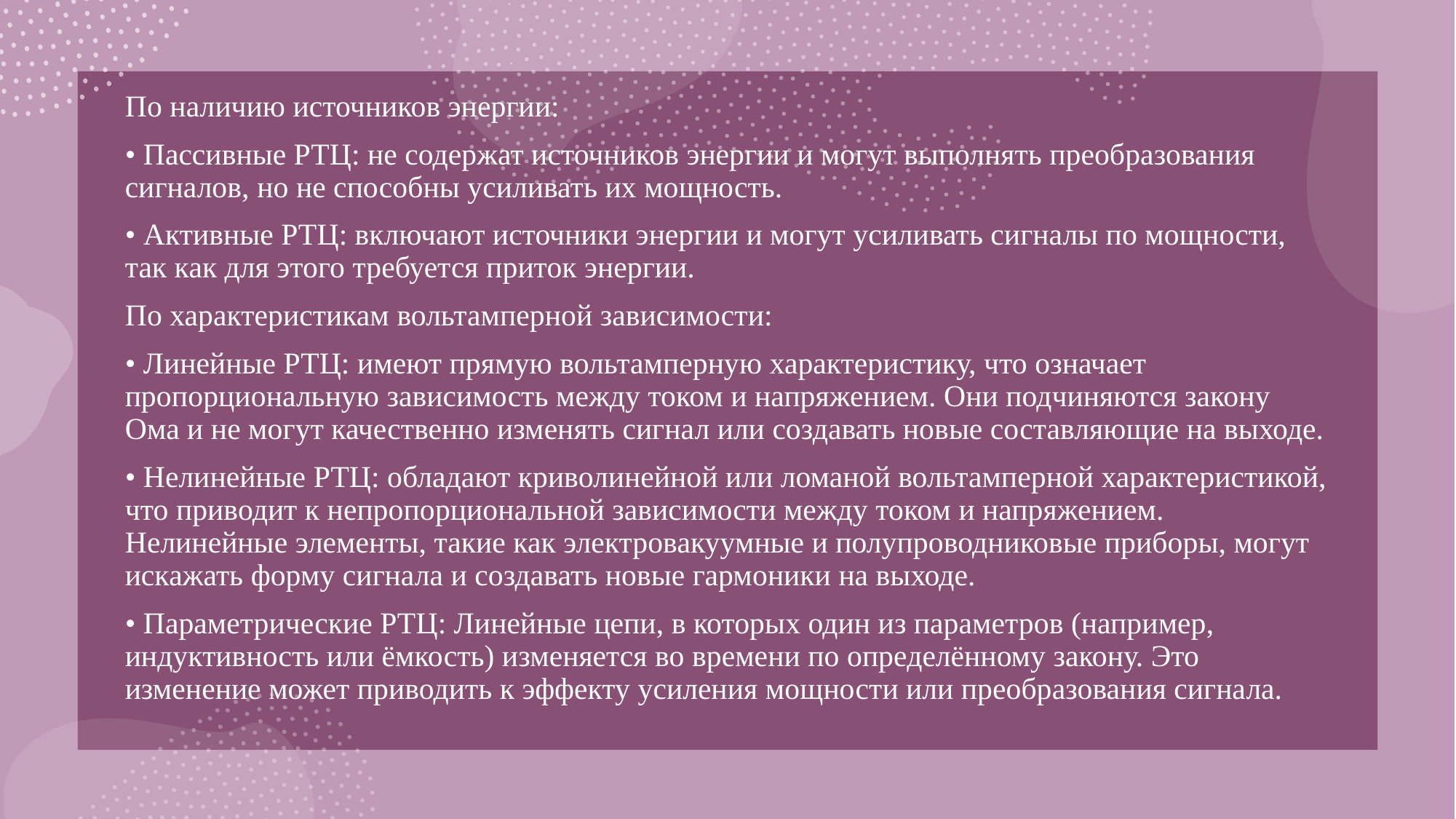

По наличию источников энергии:
• Пассивные РТЦ: не содержат источников энергии и могут выполнять преобразования сигналов, но не способны усиливать их мощность.
• Активные РТЦ: включают источники энергии и могут усиливать сигналы по мощности, так как для этого требуется приток энергии.
По характеристикам вольтамперной зависимости:
• Линейные РТЦ: имеют прямую вольтамперную характеристику, что означает пропорциональную зависимость между током и напряжением. Они подчиняются закону Ома и не могут качественно изменять сигнал или создавать новые составляющие на выходе.
• Нелинейные РТЦ: обладают криволинейной или ломаной вольтамперной характеристикой, что приводит к непропорциональной зависимости между током и напряжением. Нелинейные элементы, такие как электровакуумные и полупроводниковые приборы, могут искажать форму сигнала и создавать новые гармоники на выходе.
• Параметрические РТЦ: Линейные цепи, в которых один из параметров (например, индуктивность или ёмкость) изменяется во времени по определённому закону. Это изменение может приводить к эффекту усиления мощности или преобразования сигнала.